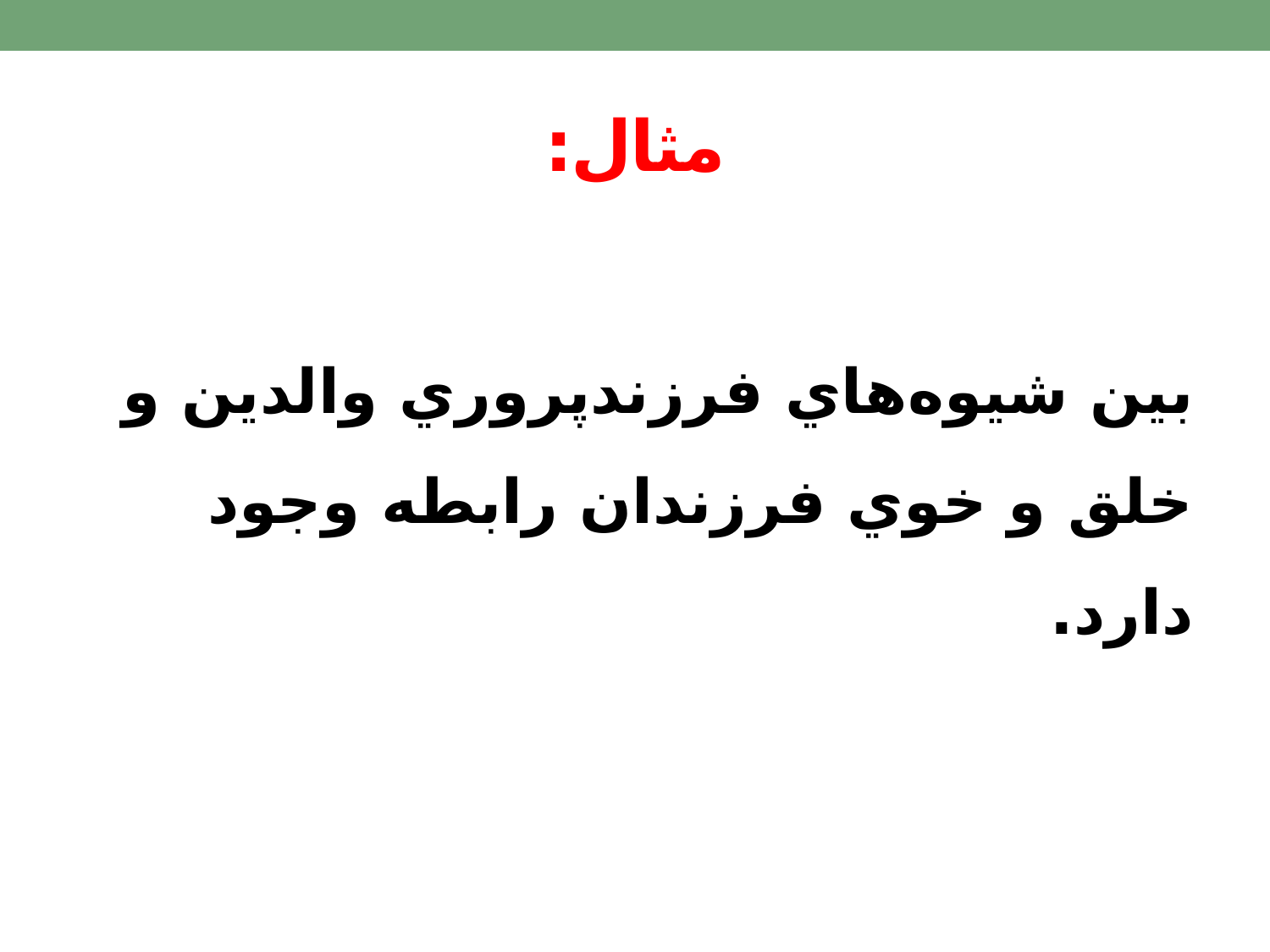

# مثال:

بين شيوه‌هاي فرزندپروري والدين و خلق و خوي فرزندان رابطه وجود دارد.